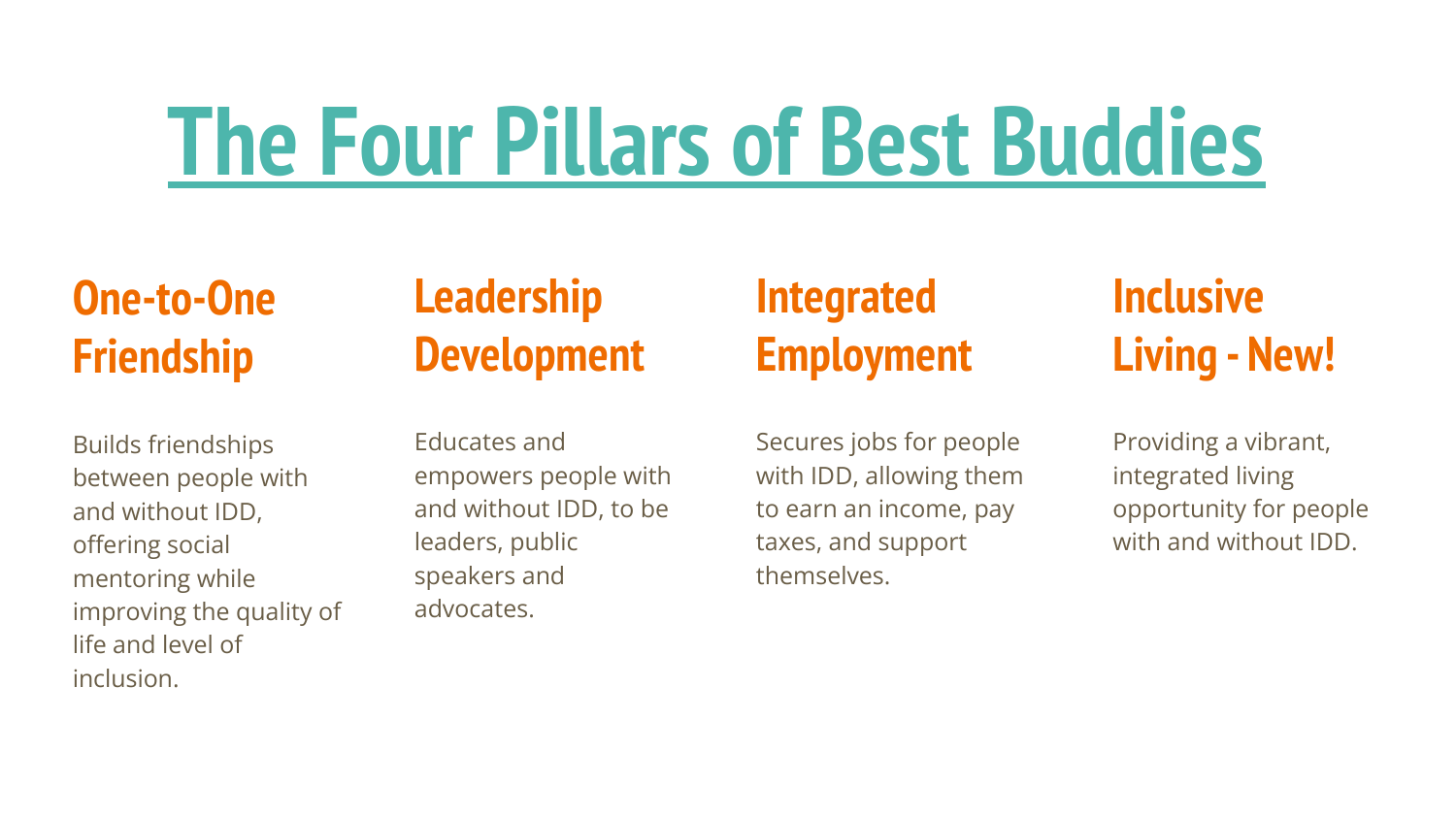

The Four Pillars of Best Buddies
Leadership Development
Integrated Employment
Inclusive
Living - New!
# One-to-One Friendship
Educates and empowers people with and without IDD, to be leaders, public speakers and advocates.
Secures jobs for people with IDD, allowing them to earn an income, pay taxes, and support themselves.
Providing a vibrant, integrated living opportunity for people with and without IDD.
Builds friendships between people with and without IDD, offering social mentoring while improving the quality of life and level of inclusion.